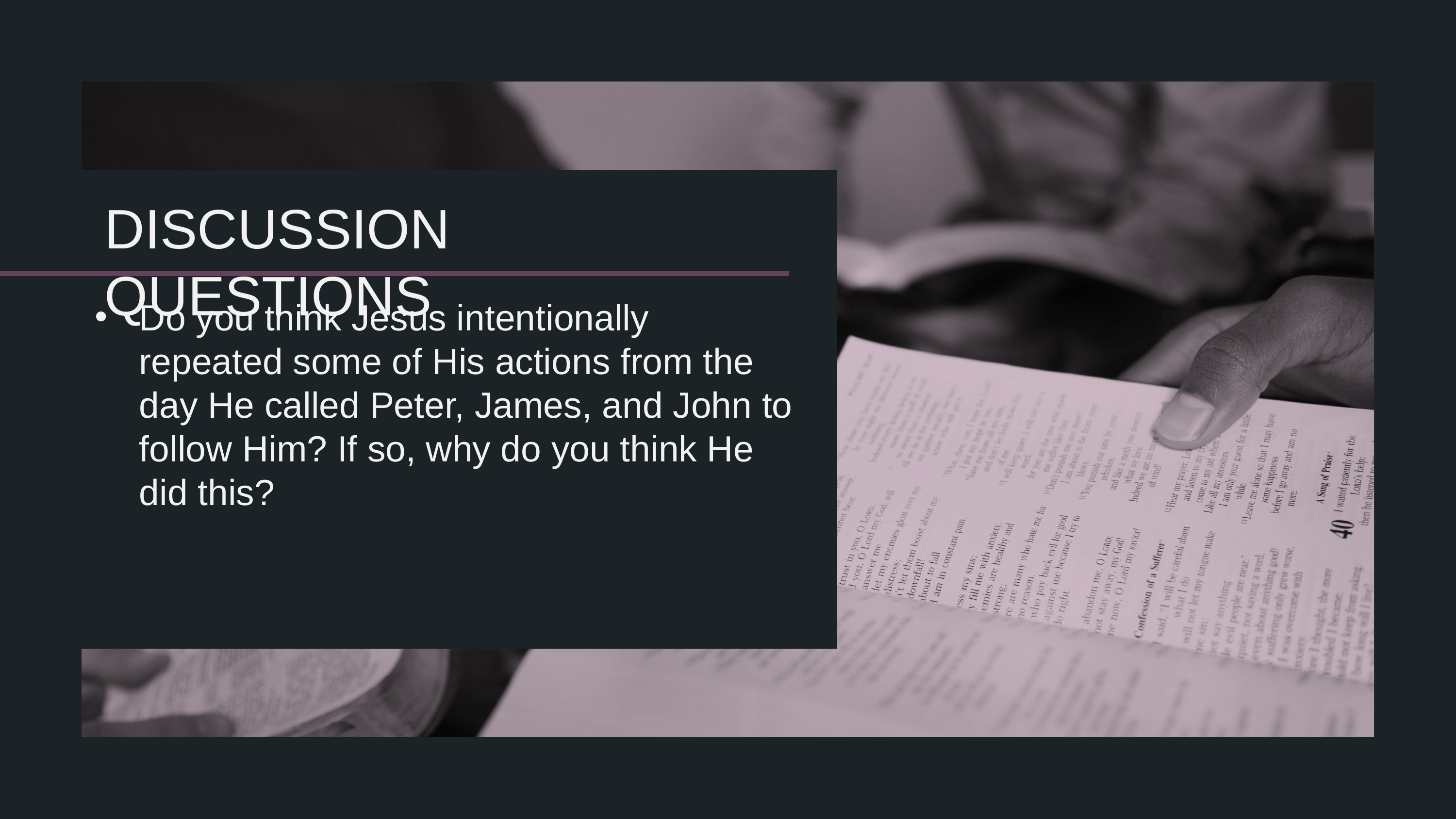

Do you think Jesus intentionally repeated some of His actions from the day He called Peter, James, and John to follow Him? If so, why do you think He did this?